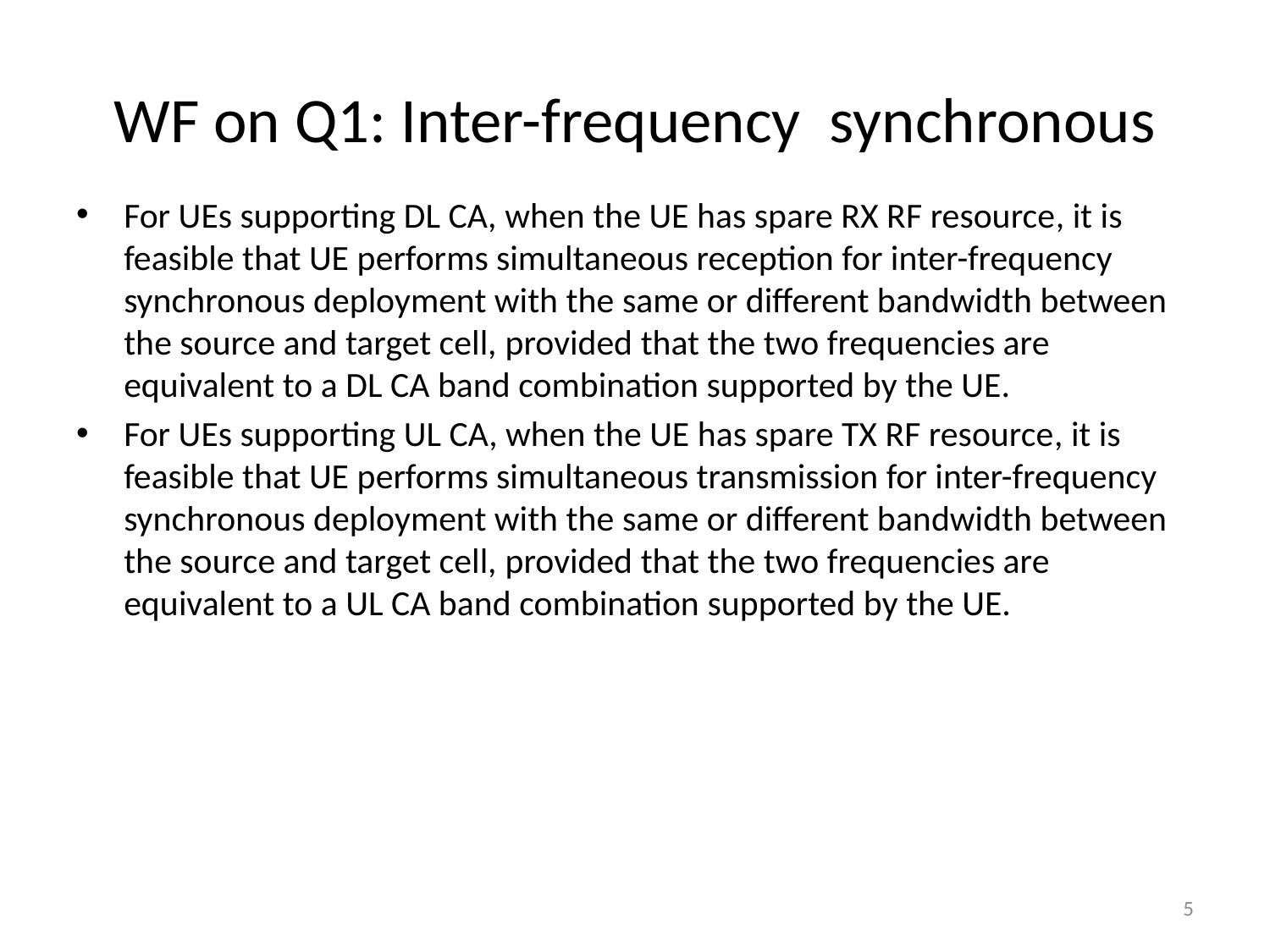

# WF on Q1: Inter-frequency  synchronous
For UEs supporting DL CA, when the UE has spare RX RF resource, it is feasible that UE performs simultaneous reception for inter-frequency synchronous deployment with the same or different bandwidth between the source and target cell, provided that the two frequencies are equivalent to a DL CA band combination supported by the UE.
For UEs supporting UL CA, when the UE has spare TX RF resource, it is feasible that UE performs simultaneous transmission for inter-frequency synchronous deployment with the same or different bandwidth between the source and target cell, provided that the two frequencies are equivalent to a UL CA band combination supported by the UE.
5